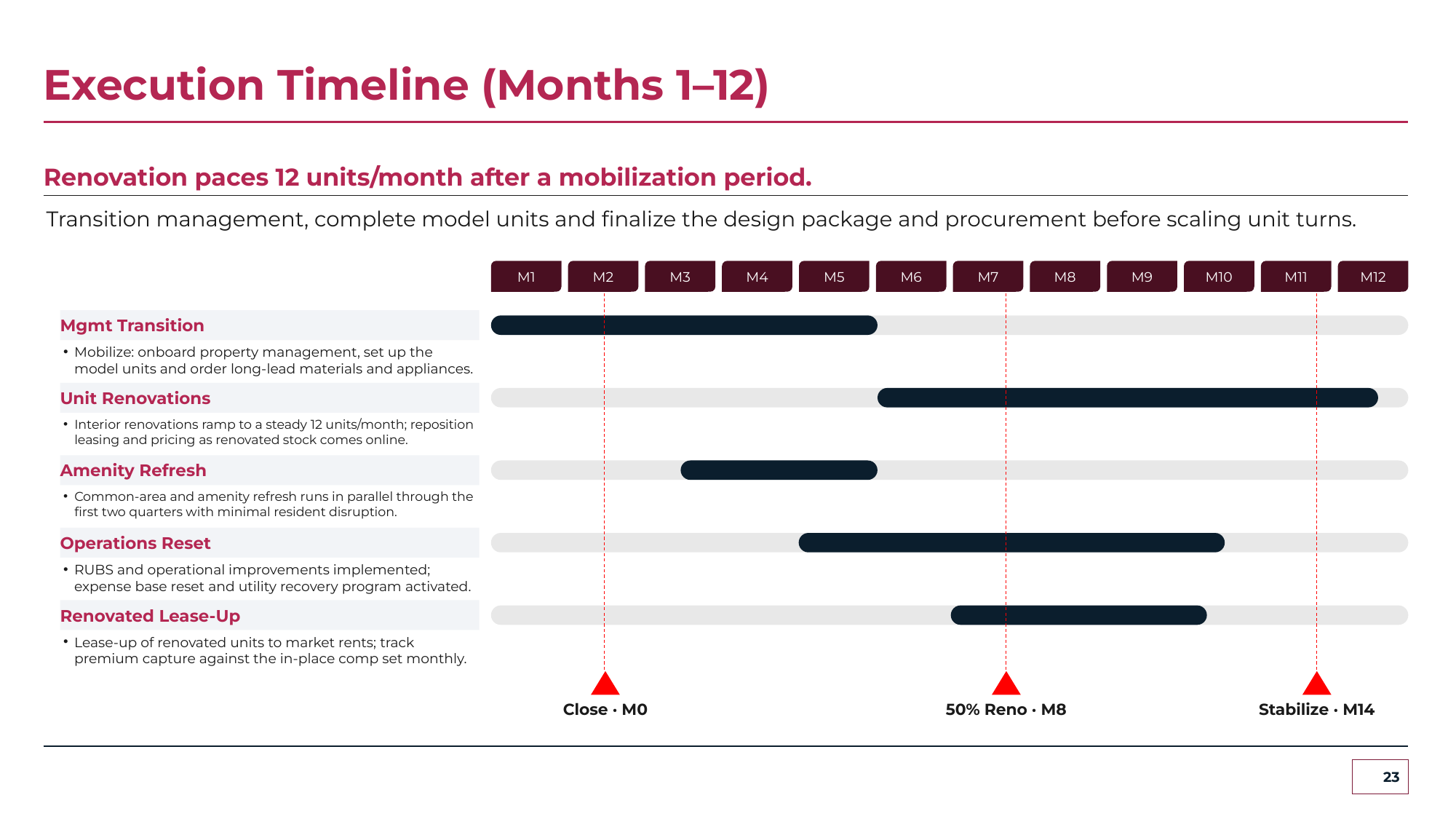

# Execution Timeline (Months 1–12)
Renovation paces 12 units/month after a mobilization period.
Transition management, complete model units and finalize the design package and procurement before scaling unit turns.
M1
M2
M3
M4
M5
M6
M7
M8
M9
M10
M11
M12

Mgmt Transition
Mobilize: onboard property management, set up the model units and order long-lead materials and appliances.
Unit Renovations
Interior renovations ramp to a steady 12 units/month; reposition leasing and pricing as renovated stock comes online.
Amenity Refresh
Common-area and amenity refresh runs in parallel through the first two quarters with minimal resident disruption.
Operations Reset
RUBS and operational improvements implemented; expense base reset and utility recovery program activated.
Renovated Lease-Up
Lease-up of renovated units to market rents; track premium capture against the in-place comp set monthly.

Close · M0
50% Reno · M8
Stabilize · M14
23